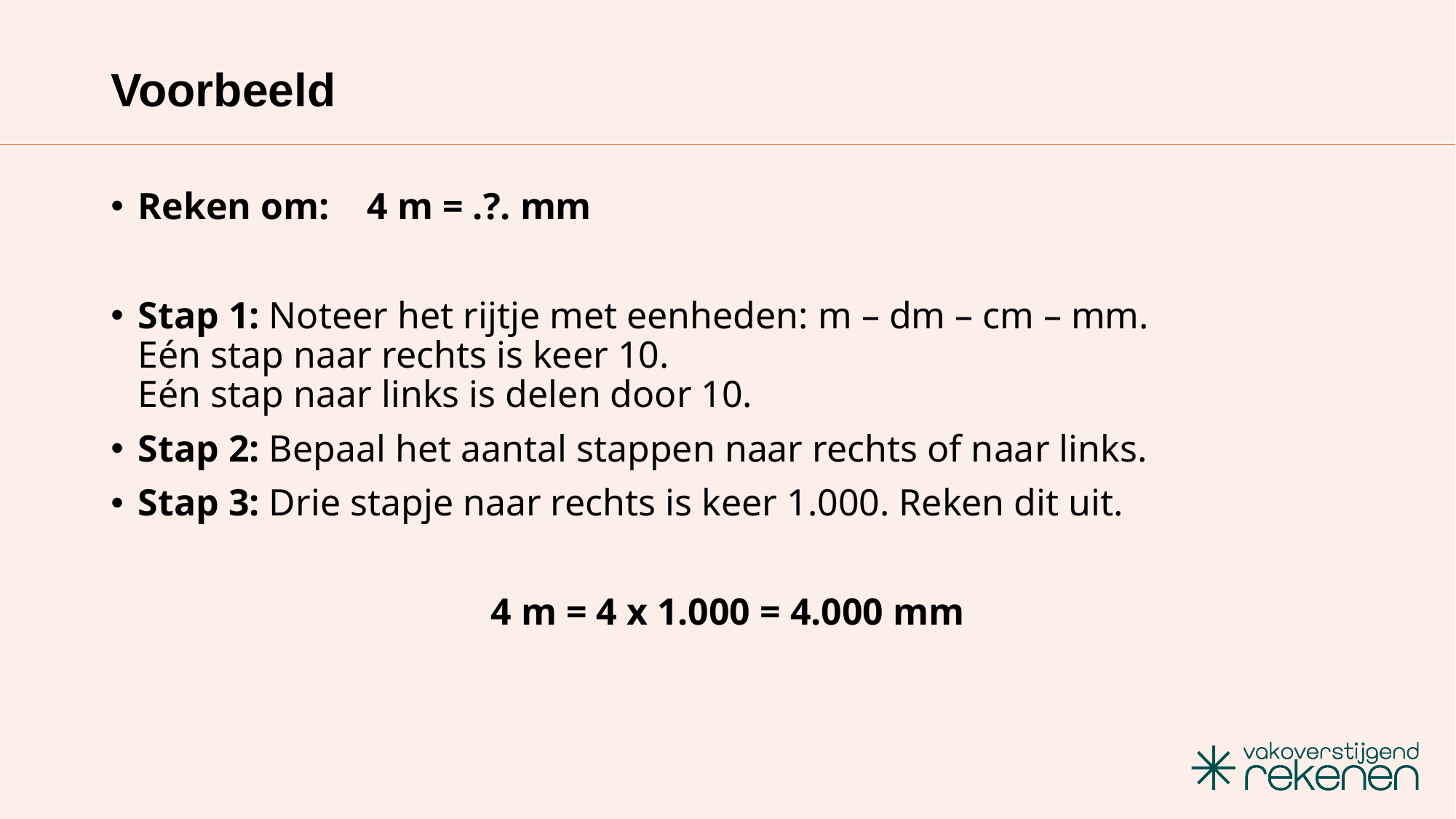

# Voorbeeld
Reken om:    4 m = .?. mm

Stap 1: Noteer het rijtje met eenheden: m – dm – cm – mm.
Eén stap naar rechts is keer 10.
Eén stap naar links is delen door 10.
Stap 2: Bepaal het aantal stappen naar rechts of naar links.
Stap 3: Drie stapje naar rechts is keer 1.000. Reken dit uit.

4 m = 4 x 1.000 = 4.000 mm